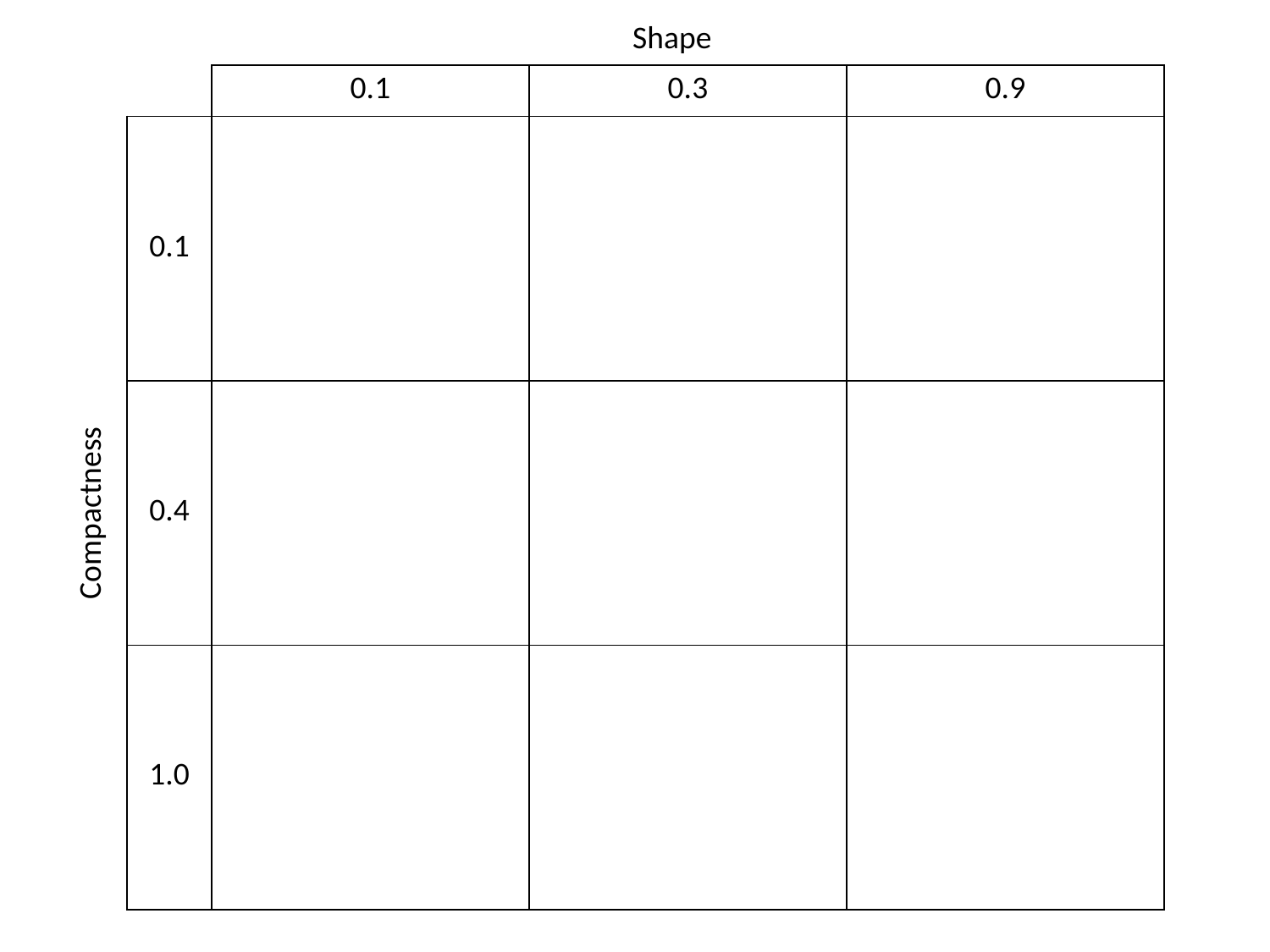

Shape
| 0.1 | 0.3 | 0.9 |
| --- | --- | --- |
|  |  |  |
| --- | --- | --- |
|  |  |  |
|  |  |  |
Compactness
| 0.1 |
| --- |
| 0.4 |
| 1.0 |